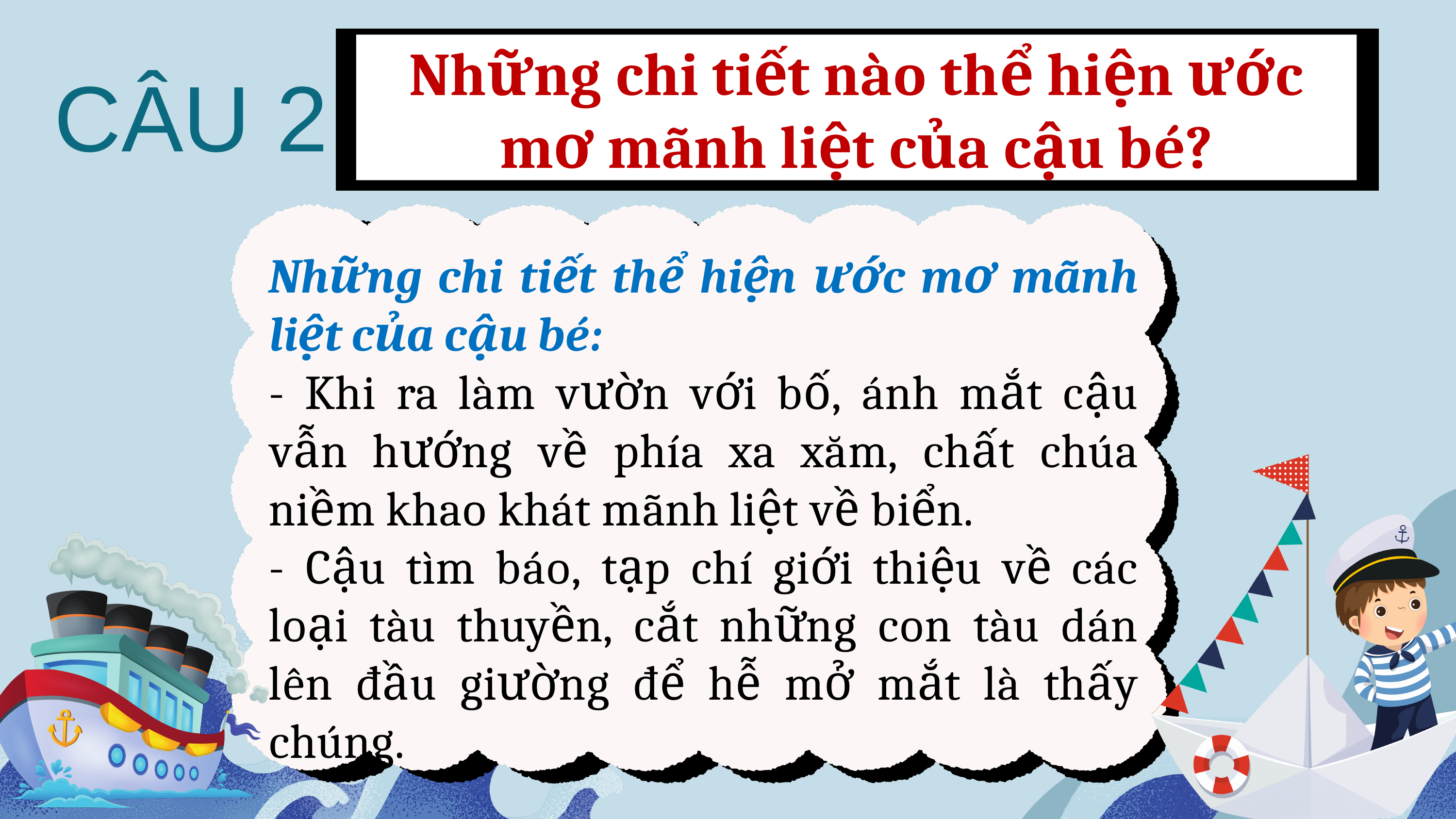

Những chi tiết nào thể hiện ước mơ mãnh liệt của cậu bé?
CÂU 2

Những chi tiết thể hiện ước mơ mãnh liệt của cậu bé:
- Khi ra làm vườn với bố, ánh mắt cậu vẫn hướng về phía xa xăm, chất chúa niềm khao khát mãnh liệt về biển.
- Cậu tìm báo, tạp chí giới thiệu về các loại tàu thuyền, cắt những con tàu dán lên đầu giường để hễ mở mắt là thấy chúng.